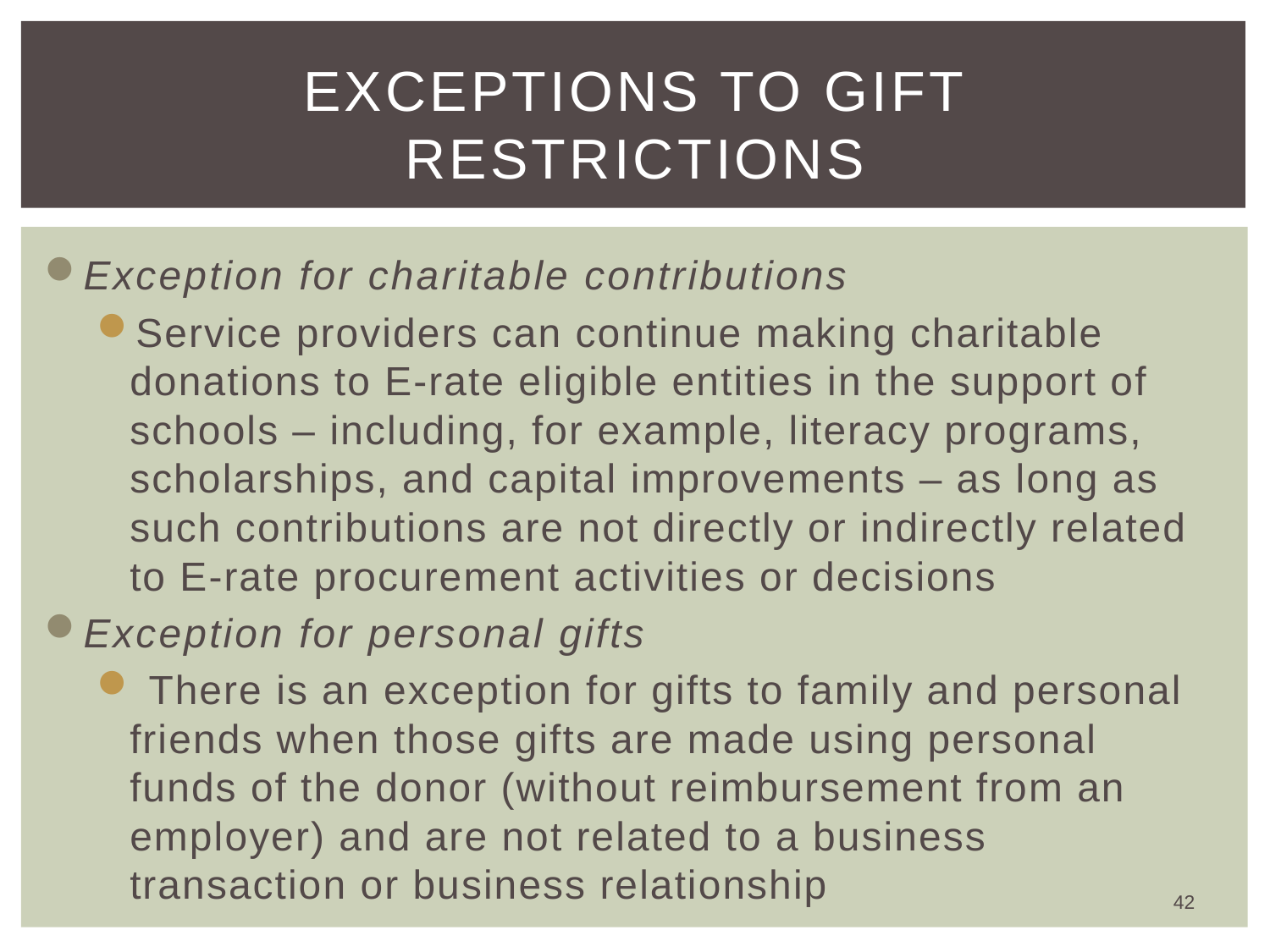

# Exceptions to Gift Restrictions
Exception for charitable contributions
Service providers can continue making charitable donations to E-rate eligible entities in the support of schools – including, for example, literacy programs, scholarships, and capital improvements – as long as such contributions are not directly or indirectly related to E-rate procurement activities or decisions
Exception for personal gifts
 There is an exception for gifts to family and personal friends when those gifts are made using personal funds of the donor (without reimbursement from an employer) and are not related to a business transaction or business relationship

42